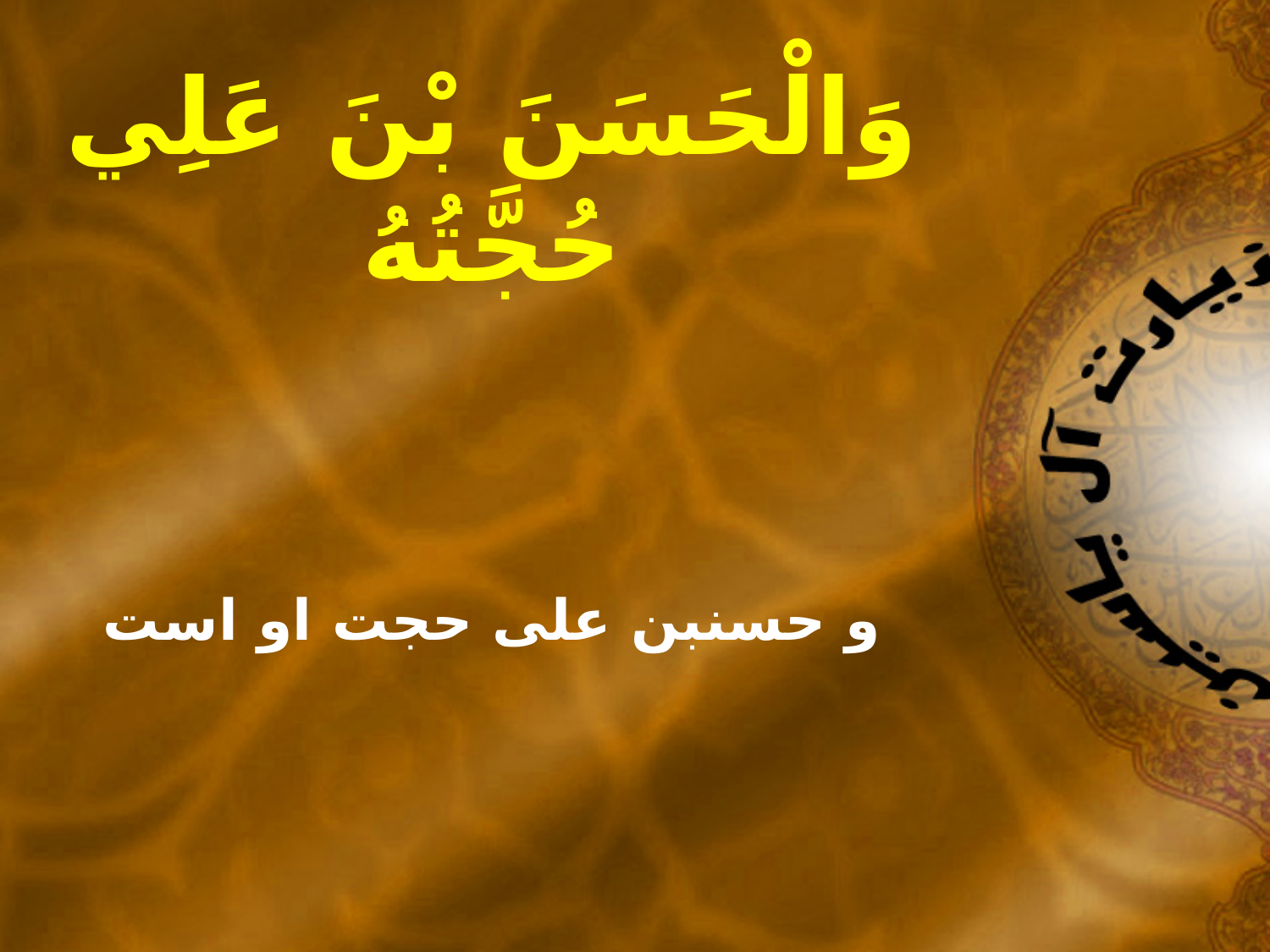

وَالْحَسَنَ بْنَ عَلِي حُجَّتُهُ
و حسنبن على حجت او است